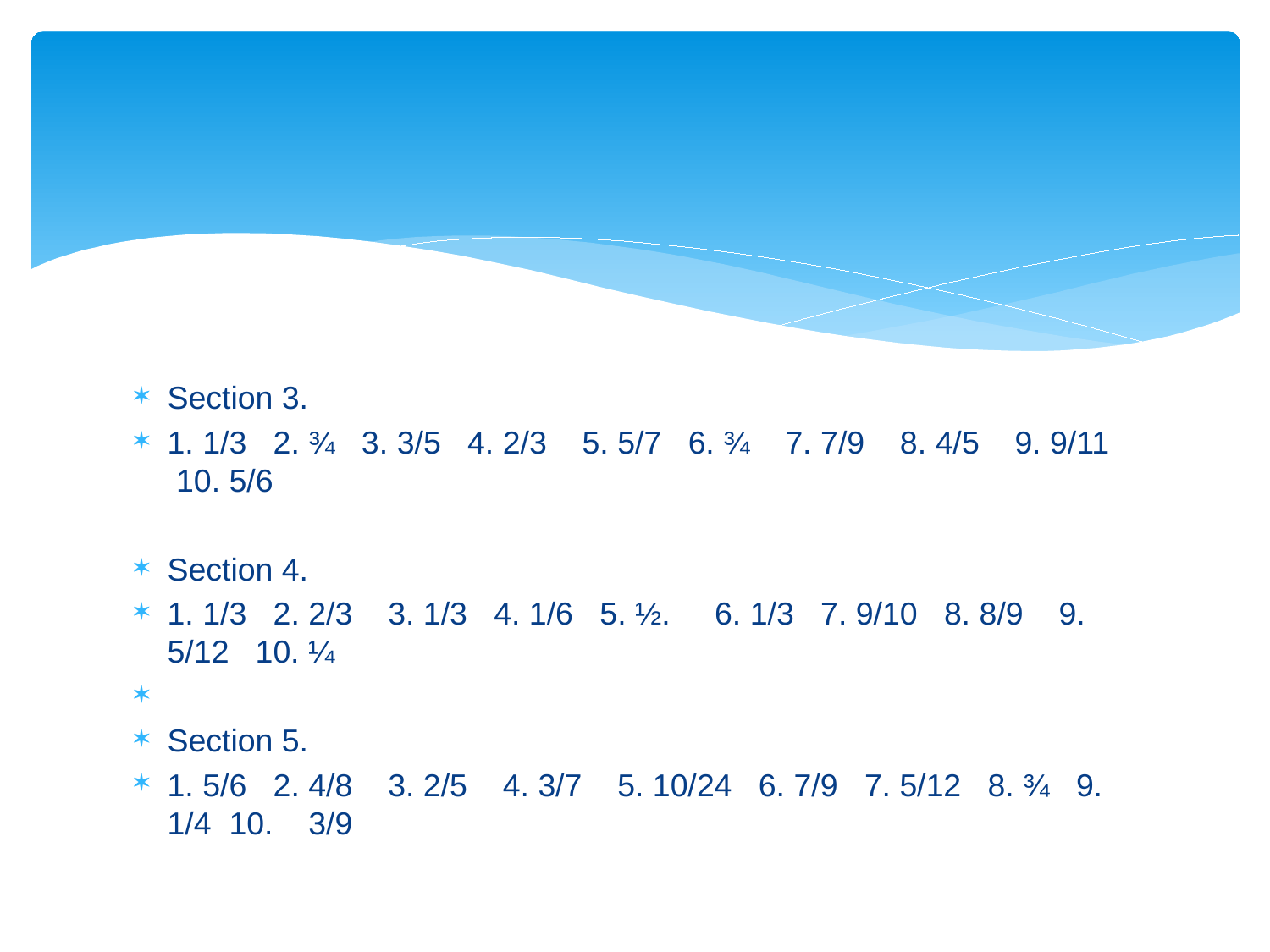

#
Section 3.
1. 1/3   2. ¾   3. 3/5   4. 2/3    5. 5/7   6. ¾    7. 7/9    8. 4/5    9. 9/11    10. 5/6

Section 4.
1. 1/3   2. 2/3    3. 1/3   4. 1/6   5. ½.     6. 1/3   7. 9/10   8. 8/9    9. 5/12   10. ¼

Section 5.
1. 5/6   2. 4/8    3. 2/5    4. 3/7    5. 10/24   6. 7/9   7. 5/12   8. ¾   9. 1/4  10.    3/9